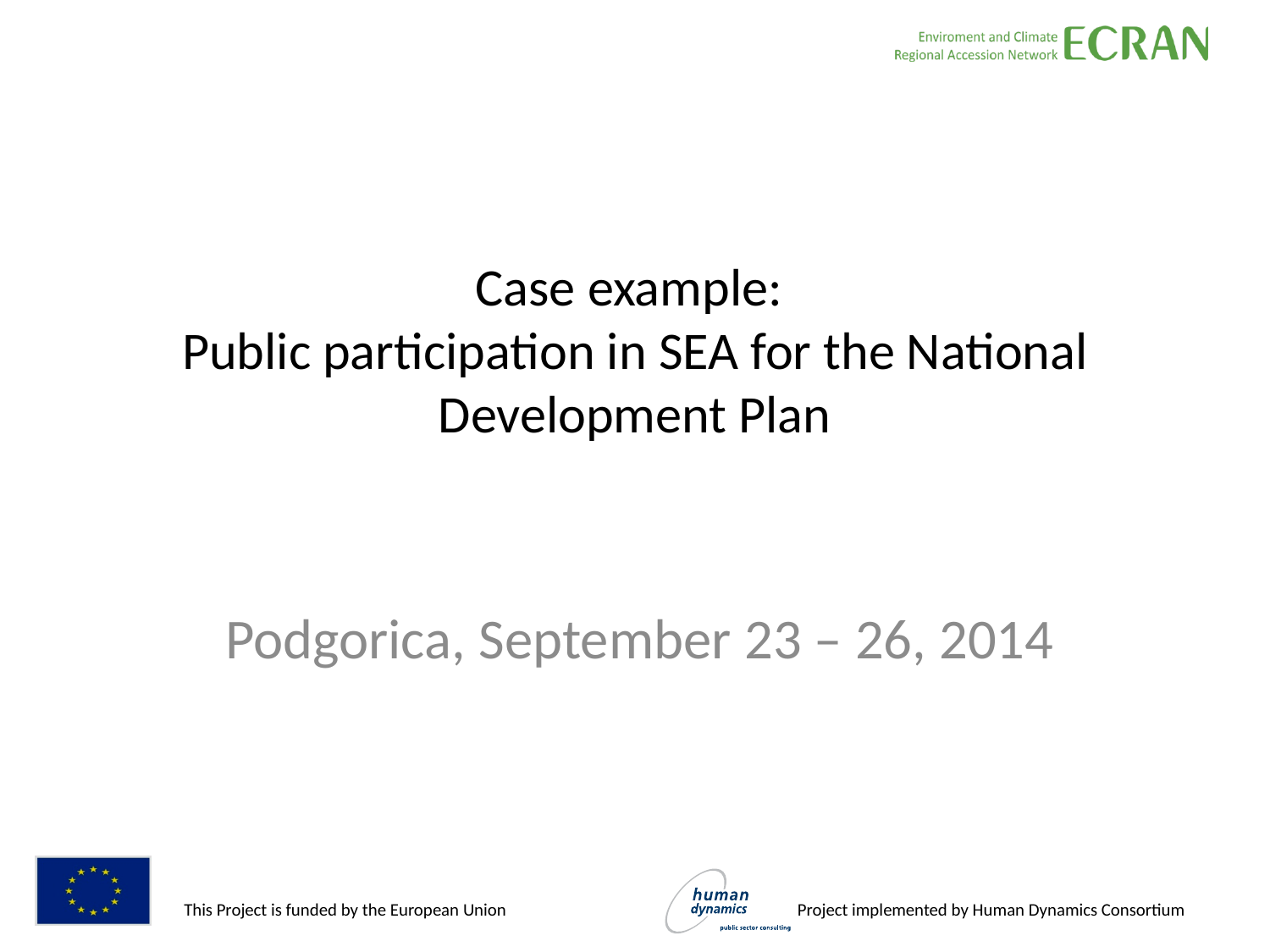

# Case example: Public participation in SEA for the National Development Plan
Podgorica, September 23 – 26, 2014